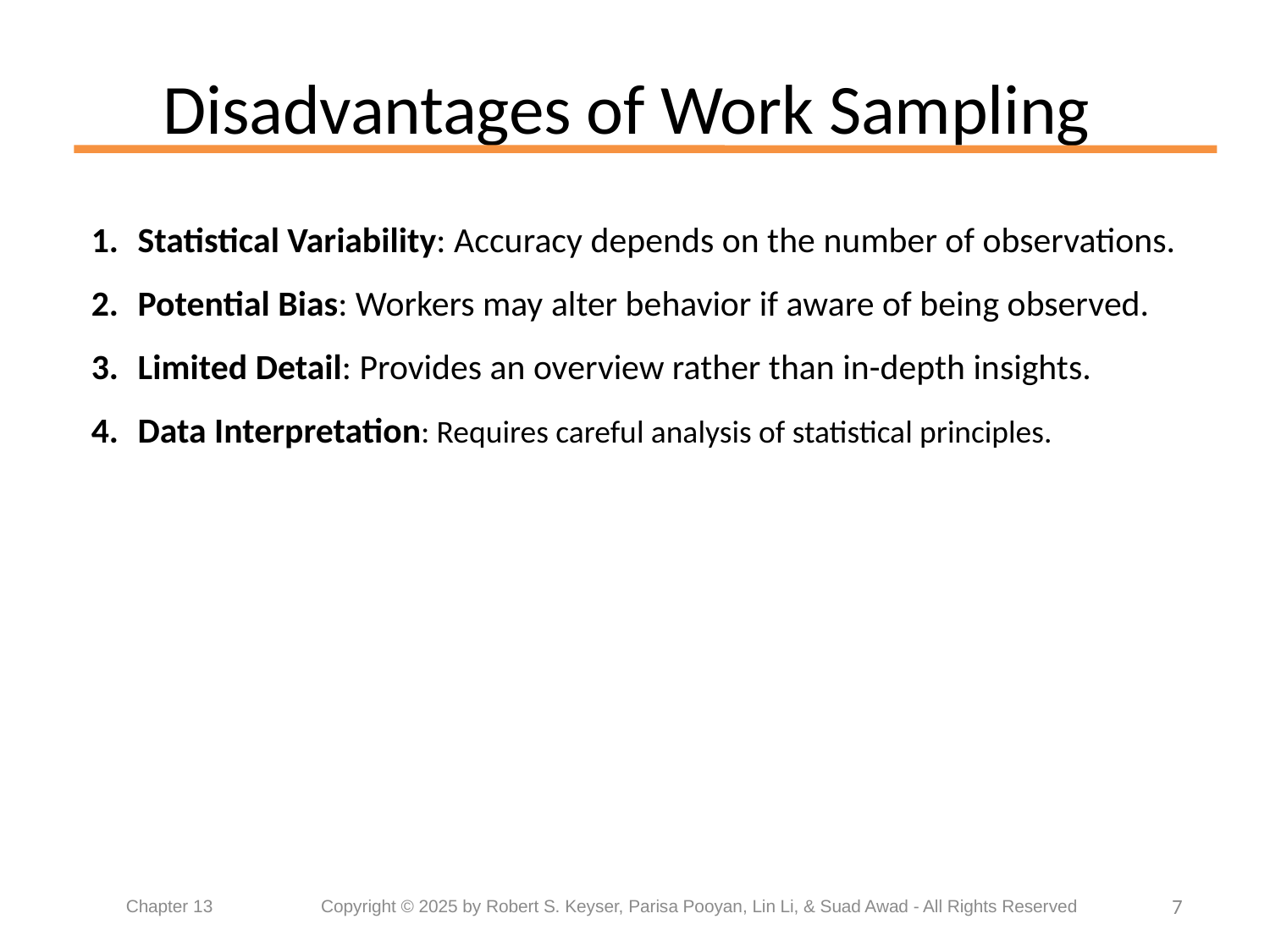

# Disadvantages of Work Sampling

Statistical Variability: Accuracy depends on the number of observations.
Potential Bias: Workers may alter behavior if aware of being observed.
Limited Detail: Provides an overview rather than in-depth insights.
Data Interpretation: Requires careful analysis of statistical principles.
7
Chapter 13	              Copyright © 2025 by Robert S. Keyser, Parisa Pooyan, Lin Li, & Suad Awad - All Rights Reserved